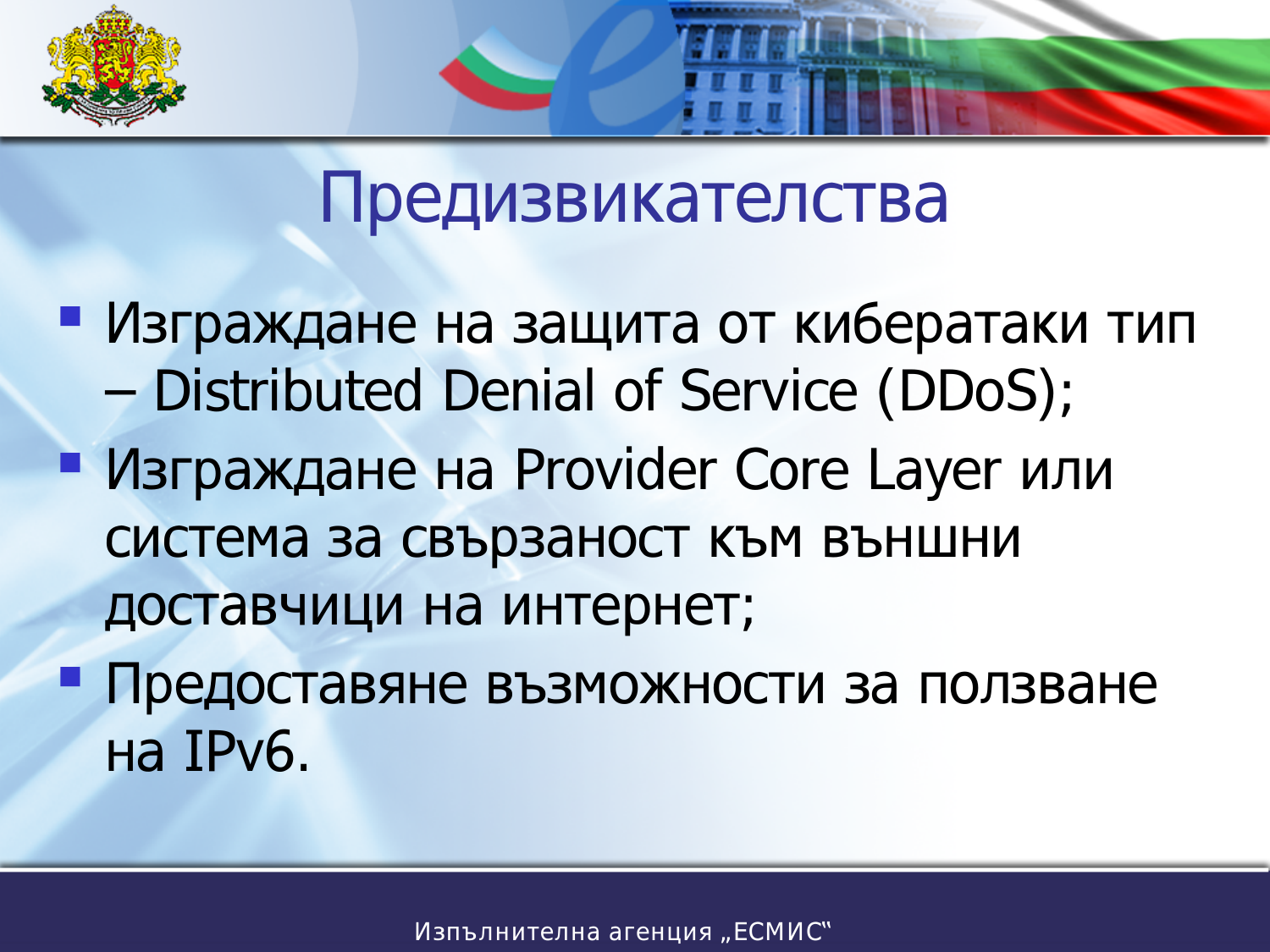

# Предизвикателства
Изграждане на защита от кибератаки тип – Distributed Denial of Service (DDoS);
Изграждане на Provider Core Layer или система за свързаност към външни доставчици на интернет;
Предоставяне възможности за ползване на IPv6.

Изпълнителна агенция „ЕСМИС“